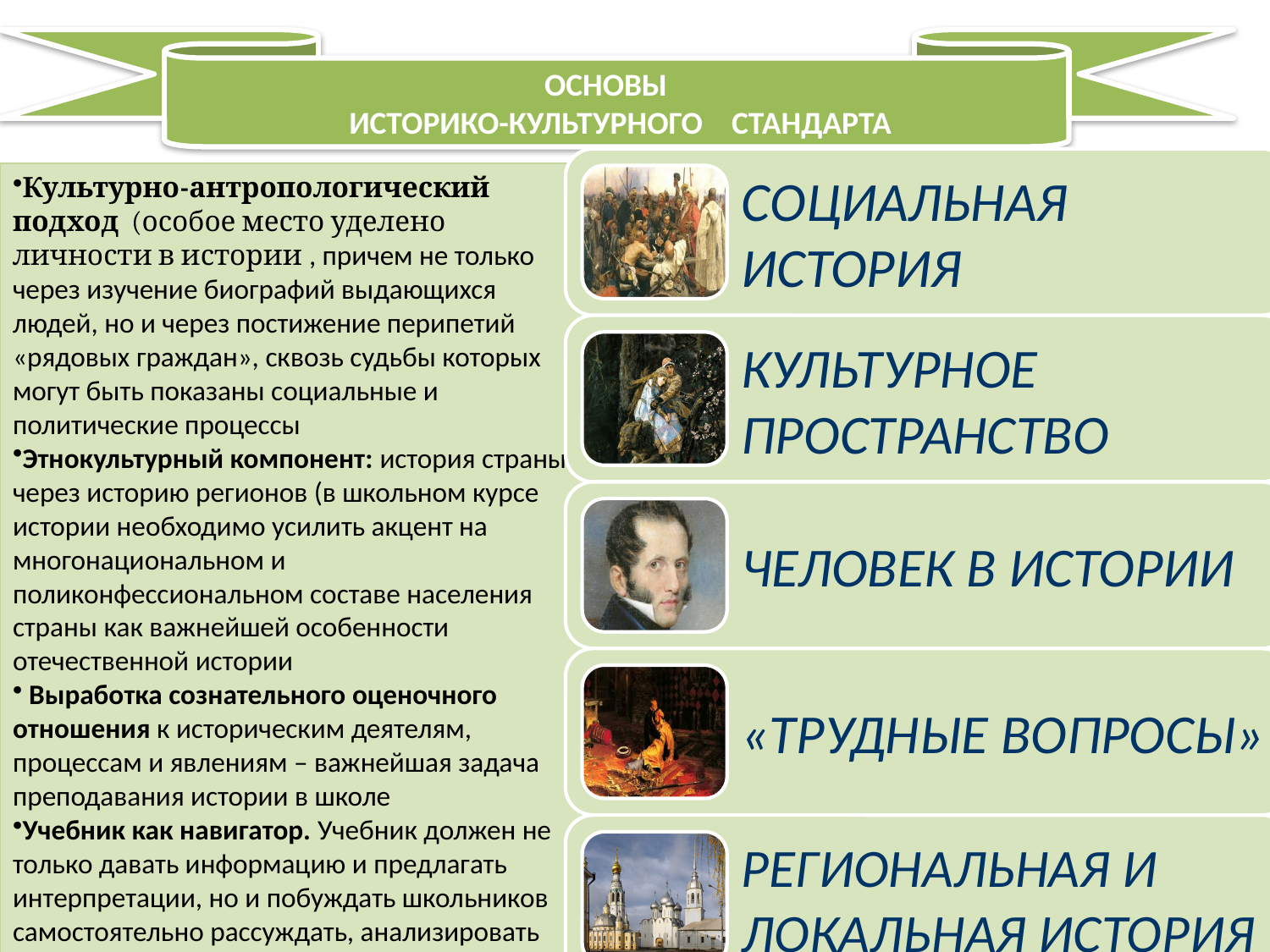

ОСНОВЫ
 ИСТОРИКО-КУЛЬТУРНОГО    СТАНДАРТА
#
СОЦИАЛЬНАЯ ИСТОРИЯ
КУЛЬТУРНОЕ ПРОСТРАНСТВО
ЧЕЛОВЕК В ИСТОРИИ
«ТРУДНЫЕ ВОПРОСЫ»
Культурно-антропологический подход  (особое место уделено личности в истории , причем не только через изучение биографий выдающихся людей, но и через постижение перипетий «рядовых граждан», сквозь судьбы которых могут быть показаны социальные и политические процессы
Этнокультурный компонент: история страны через историю регионов (в школьном курсе истории необходимо усилить акцент на многонациональном и поликонфессиональном составе населения страны как важнейшей особенности отечественной истории
 Выработка сознательного оценочного отношения к историческим деятелям, процессам и явлениям – важнейшая задача преподавания истории в школе
Учебник как навигатор. Учебник должен не только давать информацию и предлагать интерпретации, но и побуждать школьников самостоятельно рассуждать, анализировать исторические тексты, делать выводы и т.п.